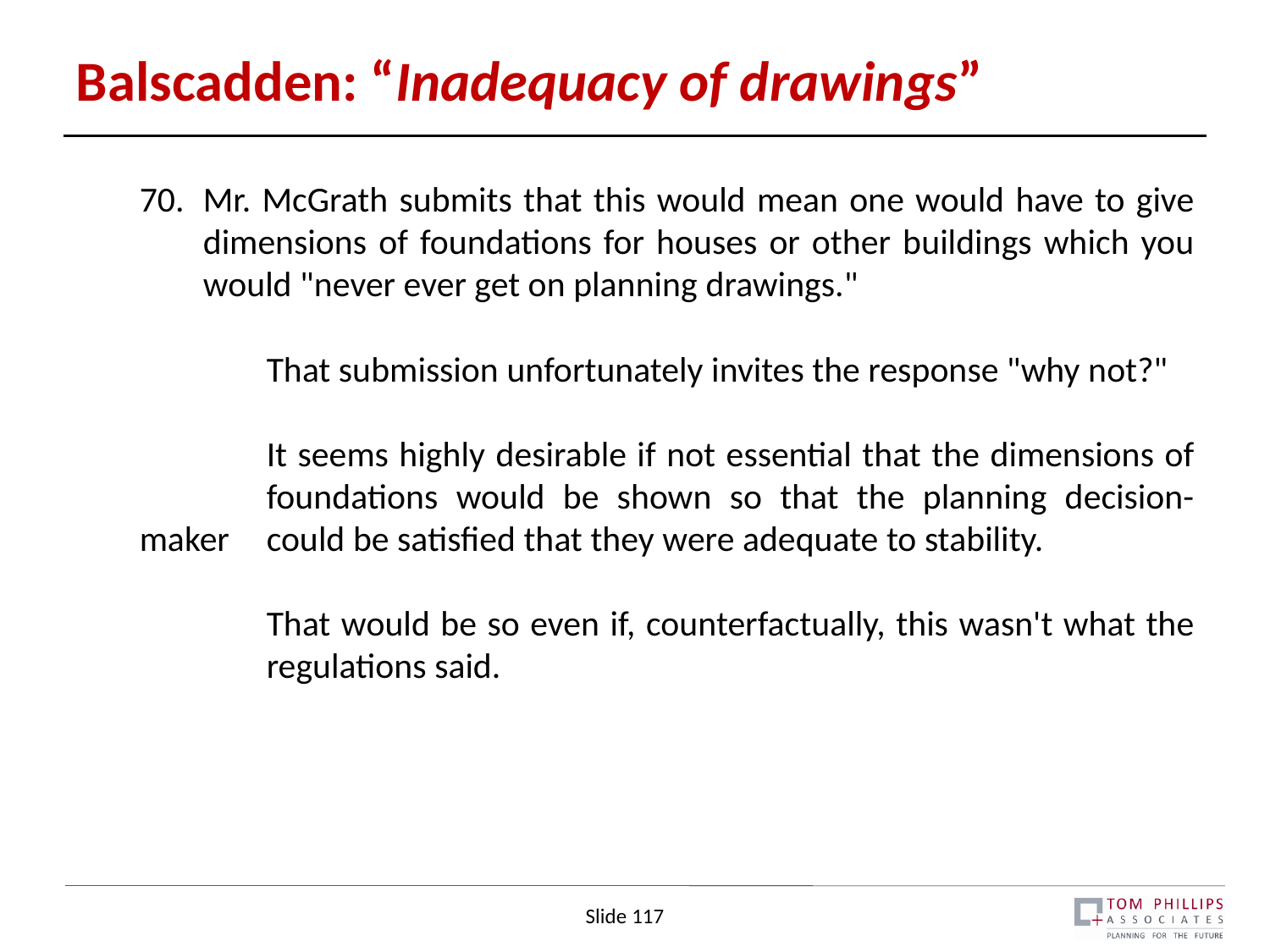

# Balscadden: “Inadequacy of drawings”
Mr. McGrath submits that this would mean one would have to give dimensions of foundations for houses or other buildings which you would "never ever get on planning drawings."

	That submission unfortunately invites the response "why not?"

	It seems highly desirable if not essential that the dimensions of 	foundations would be shown so that the planning decision-maker 	could be satisfied that they were adequate to stability.

	That would be so even if, counterfactually, this wasn't what the 	regulations said.